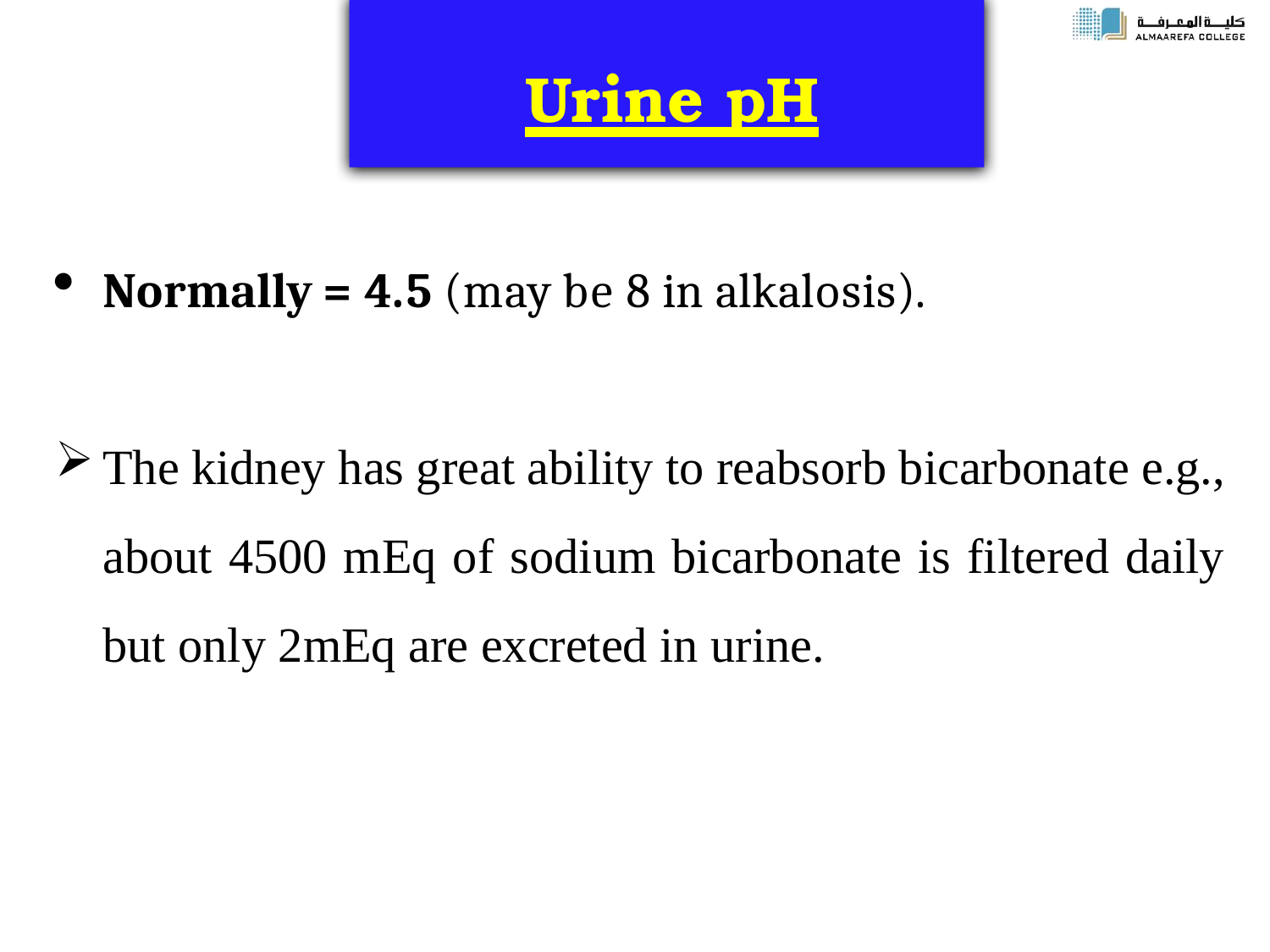

# Urine pH

Normally = 4.5 (may be 8 in alkalosis).

The kidney has great ability to reabsorb bicarbonate e.g., about 4500 mEq of sodium bicarbonate is filtered daily but only 2mEq are excreted in urine.